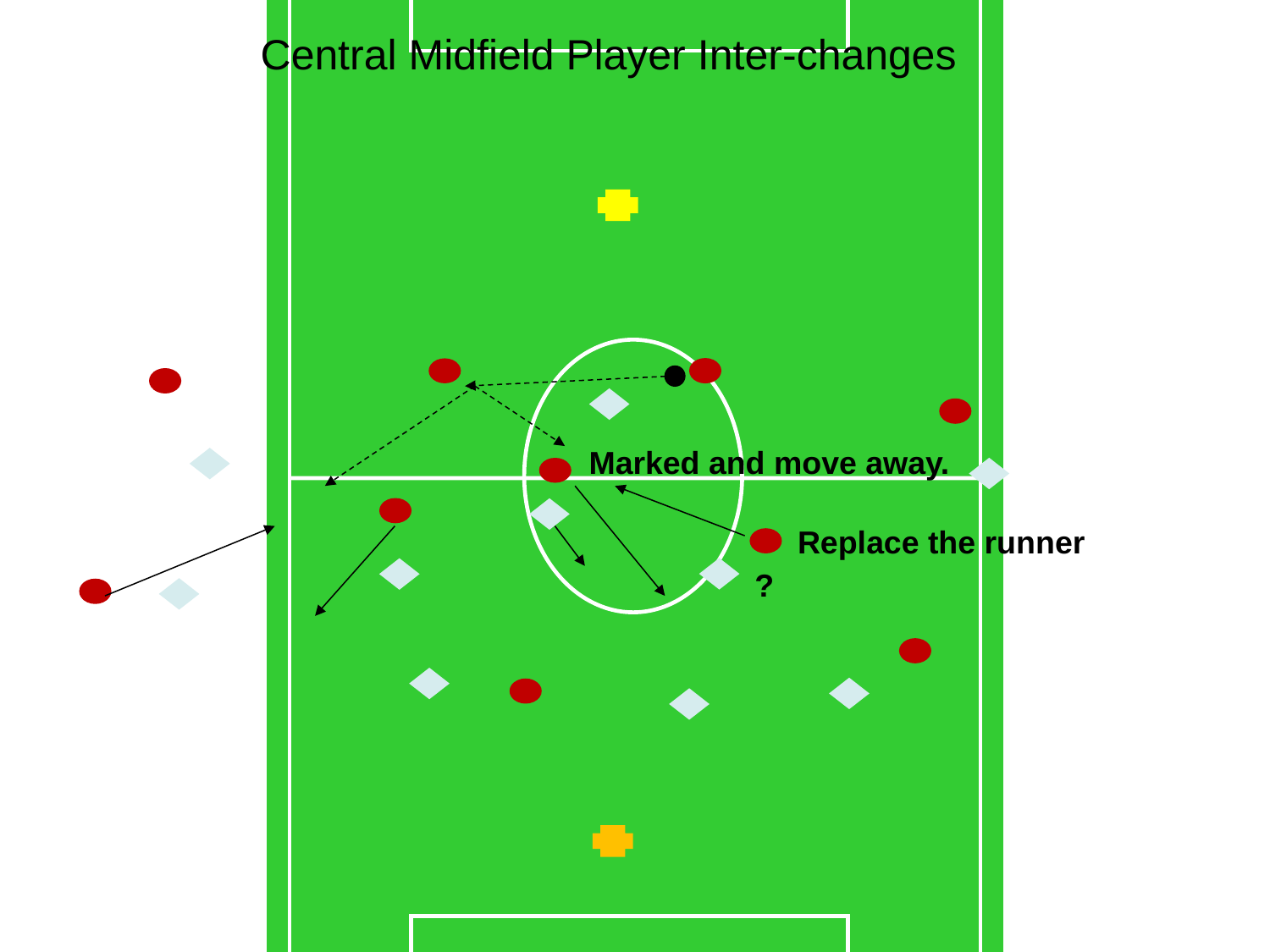

Central Midfield Player Inter-changes

Marked and move away.

Replace the runner

?